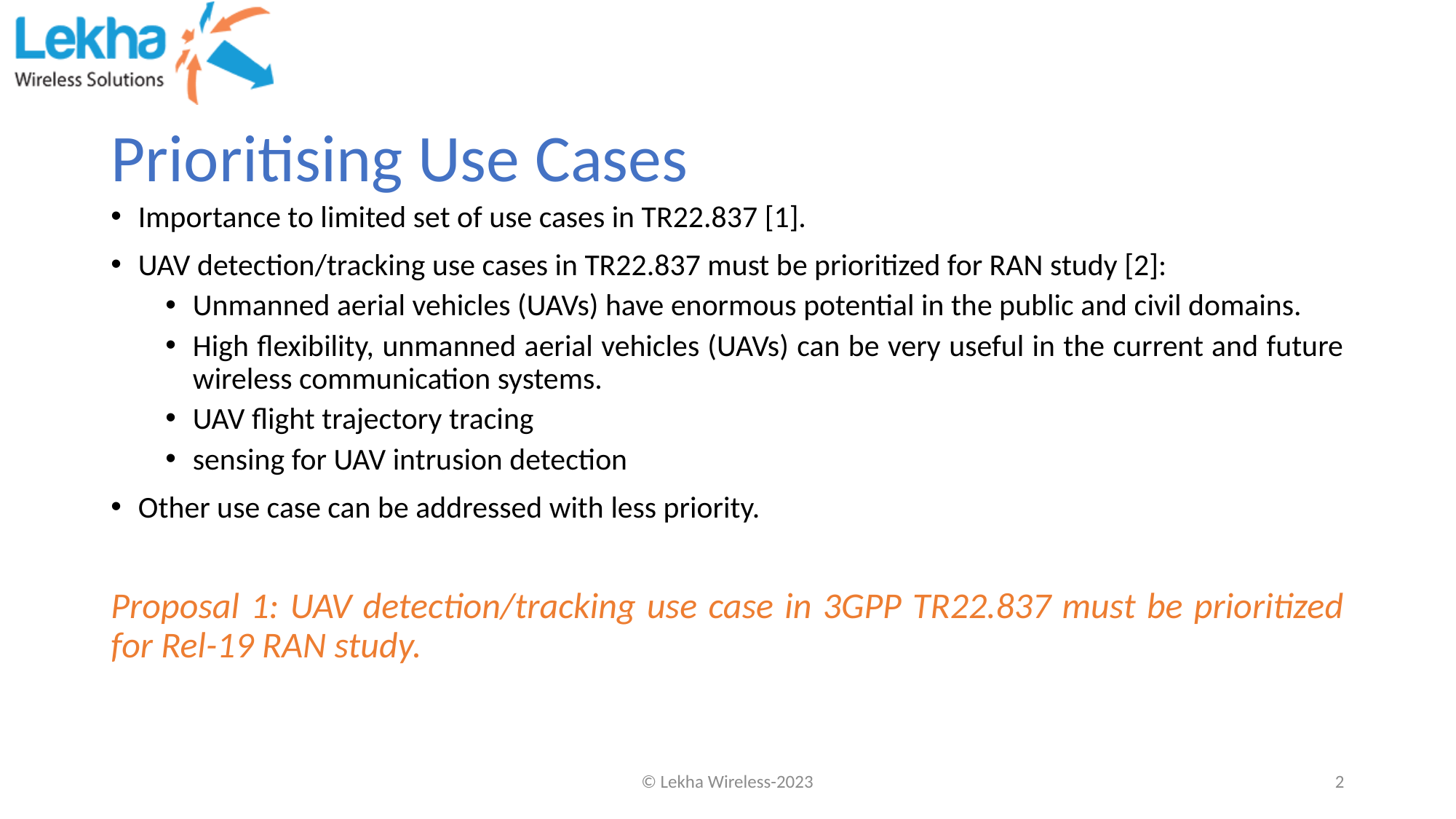

# Prioritising Use Cases
Importance to limited set of use cases in TR22.837 [1].
UAV detection/tracking use cases in TR22.837 must be prioritized for RAN study [2]:
Unmanned aerial vehicles (UAVs) have enormous potential in the public and civil domains.
High flexibility, unmanned aerial vehicles (UAVs) can be very useful in the current and future wireless communication systems.
UAV flight trajectory tracing
sensing for UAV intrusion detection
Other use case can be addressed with less priority.

Proposal 1: UAV detection/tracking use case in 3GPP TR22.837 must be prioritized for Rel-19 RAN study.

© Lekha Wireless-2023
2